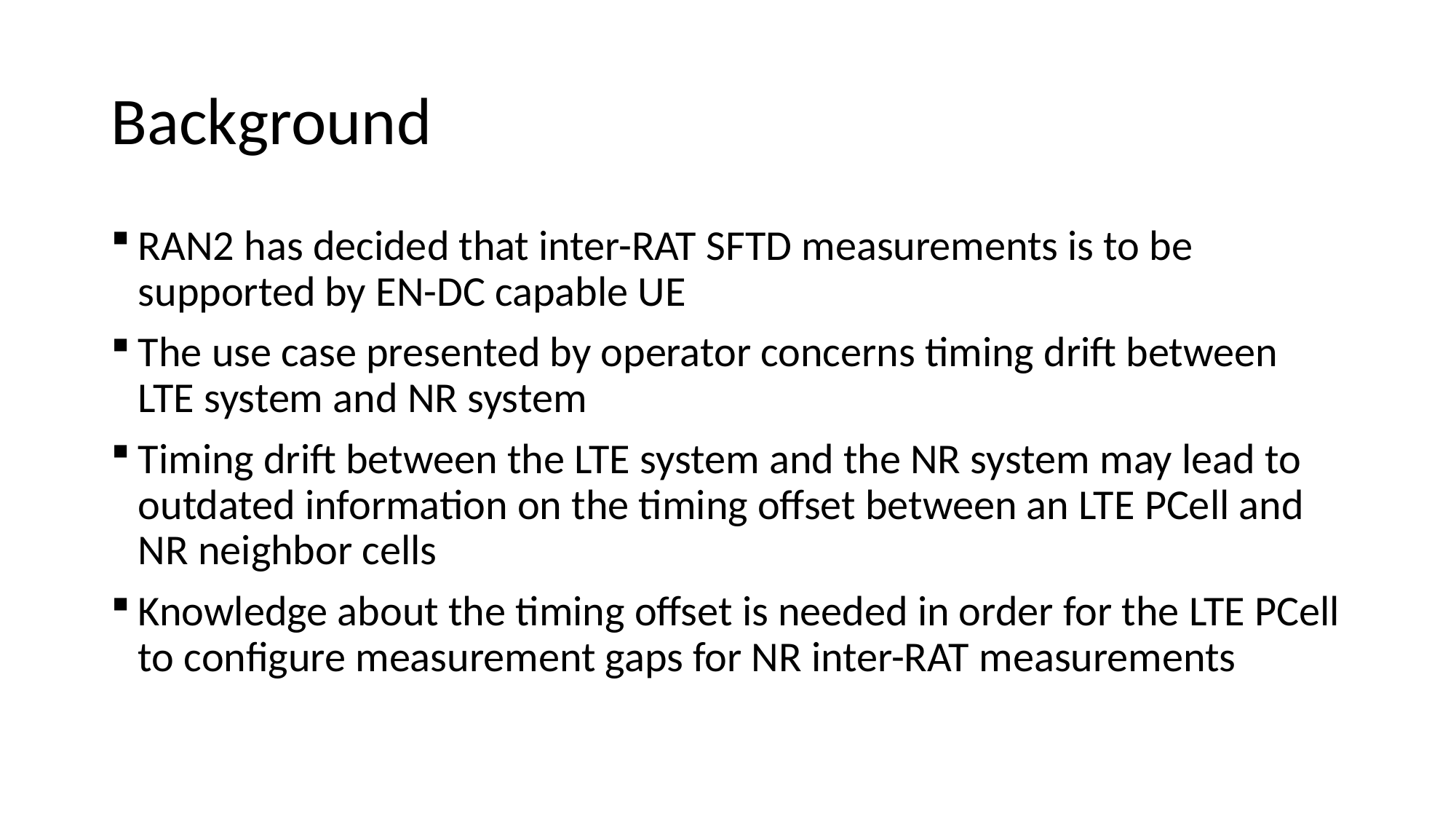

# Background
RAN2 has decided that inter-RAT SFTD measurements is to be supported by EN-DC capable UE
The use case presented by operator concerns timing drift between LTE system and NR system
Timing drift between the LTE system and the NR system may lead to outdated information on the timing offset between an LTE PCell and NR neighbor cells
Knowledge about the timing offset is needed in order for the LTE PCell to configure measurement gaps for NR inter-RAT measurements